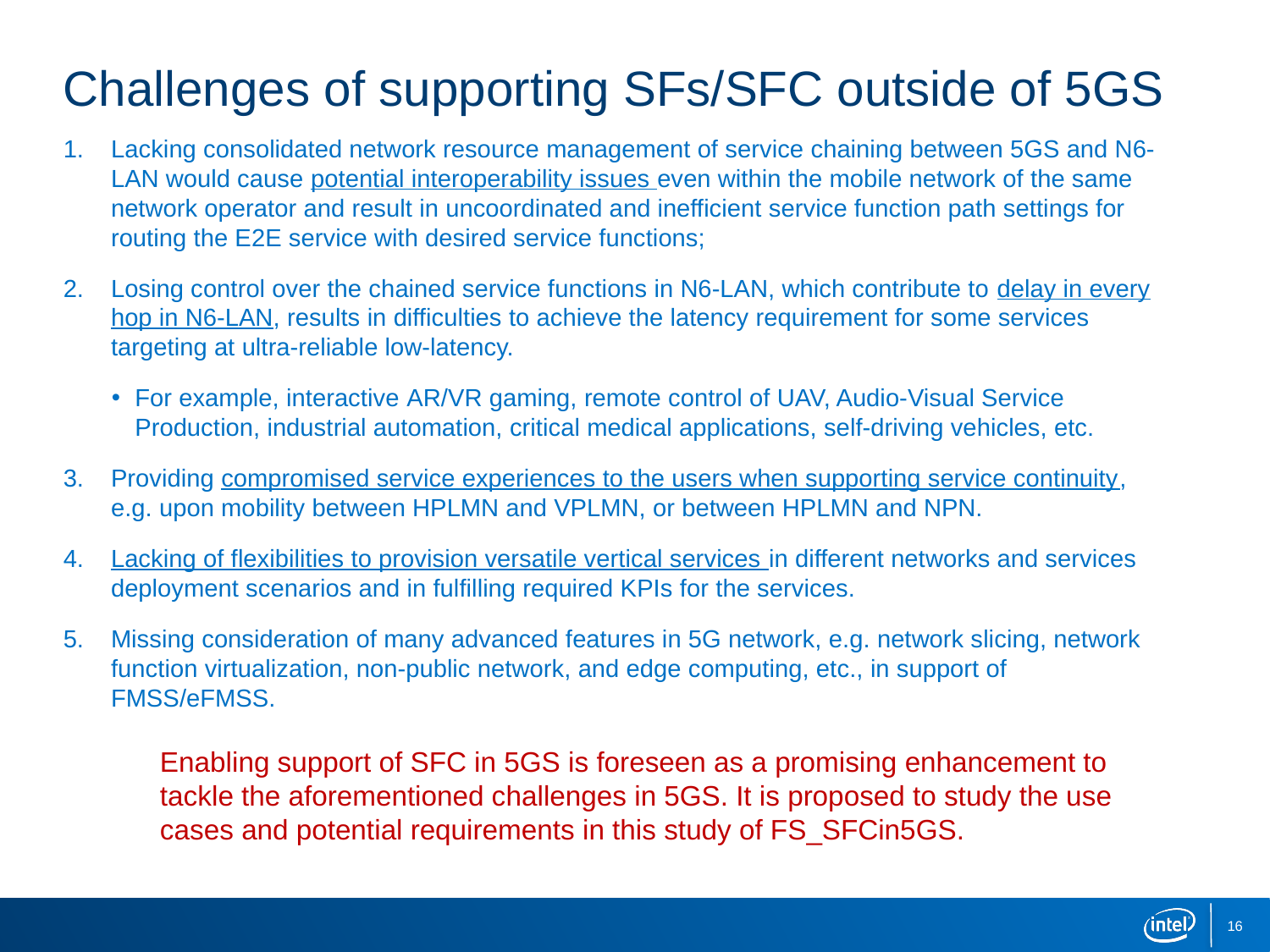

# Challenges of supporting SFs/SFC outside of 5GS
Lacking consolidated network resource management of service chaining between 5GS and N6-LAN would cause potential interoperability issues even within the mobile network of the same network operator and result in uncoordinated and inefficient service function path settings for routing the E2E service with desired service functions;
Losing control over the chained service functions in N6-LAN, which contribute to delay in every hop in N6-LAN, results in difficulties to achieve the latency requirement for some services targeting at ultra-reliable low-latency.
For example, interactive AR/VR gaming, remote control of UAV, Audio-Visual Service Production, industrial automation, critical medical applications, self-driving vehicles, etc.
Providing compromised service experiences to the users when supporting service continuity, e.g. upon mobility between HPLMN and VPLMN, or between HPLMN and NPN.
Lacking of flexibilities to provision versatile vertical services in different networks and services deployment scenarios and in fulfilling required KPIs for the services.
Missing consideration of many advanced features in 5G network, e.g. network slicing, network function virtualization, non-public network, and edge computing, etc., in support of FMSS/eFMSS.
Enabling support of SFC in 5GS is foreseen as a promising enhancement to tackle the aforementioned challenges in 5GS. It is proposed to study the use cases and potential requirements in this study of FS_SFCin5GS.
16